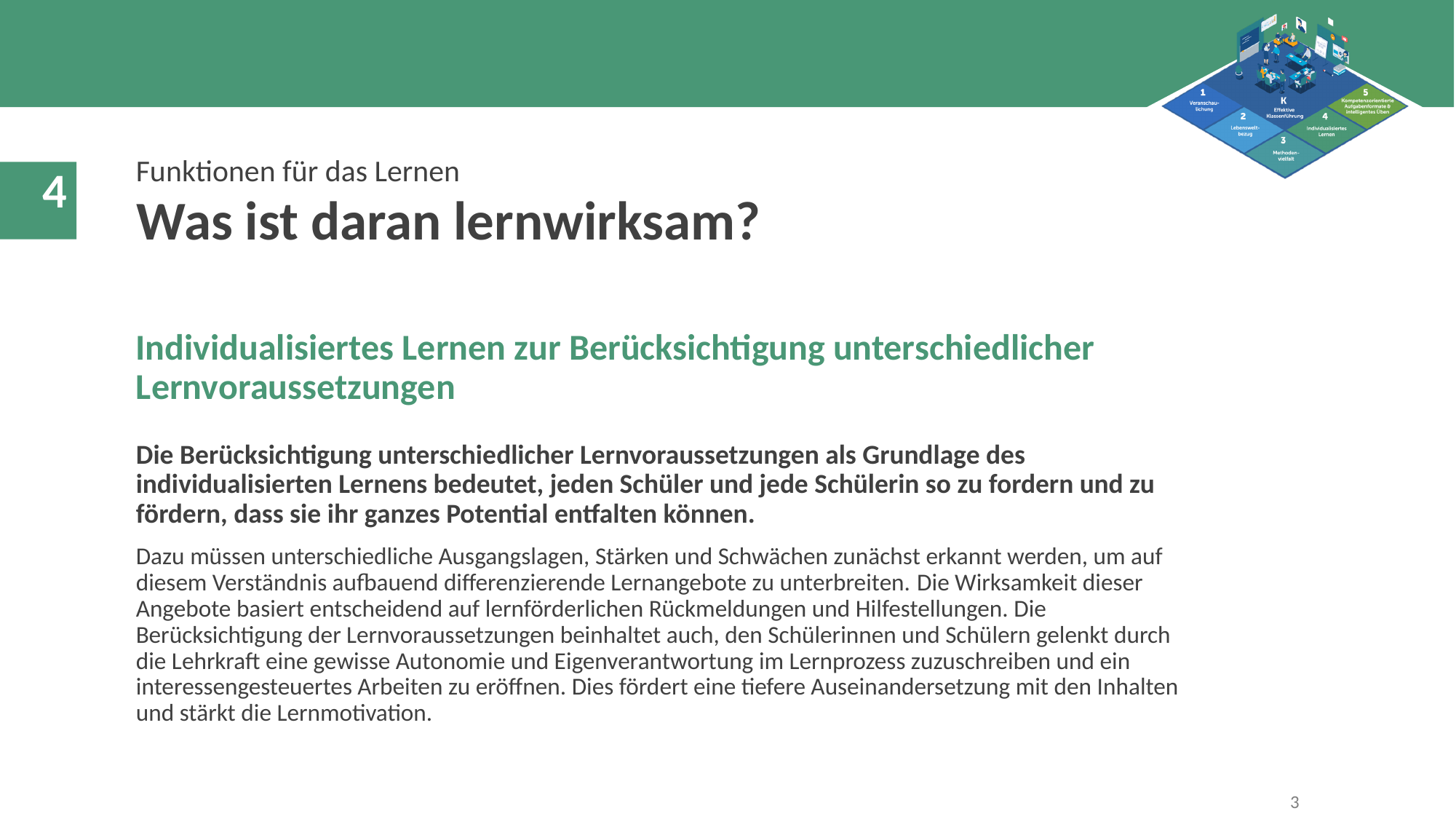

Funktionen für das Lernen
Was ist daran lernwirksam?
Individualisiertes Lernen zur Berücksichtigung unterschiedlicher Lernvoraussetzungen
Die Berücksichtigung unterschiedlicher Lernvoraussetzungen als Grundlage des individualisierten Lernens bedeutet, jeden Schüler und jede Schülerin so zu fordern und zu fördern, dass sie ihr ganzes Potential entfalten können.
Dazu müssen unterschiedliche Ausgangslagen, Stärken und Schwächen zunächst erkannt werden, um auf diesem Verständnis aufbauend differenzierende Lernangebote zu unterbreiten. Die Wirksamkeit dieser Angebote basiert entscheidend auf lernförderlichen Rückmeldungen und Hilfestellungen. Die Berücksichtigung der Lernvoraussetzungen beinhaltet auch, den Schülerinnen und Schülern gelenkt durch die Lehrkraft eine gewisse Autonomie und Eigenverantwortung im Lernprozess zuzuschreiben und ein interessengesteuertes Arbeiten zu eröffnen. Dies fördert eine tiefere Auseinandersetzung mit den Inhalten und stärkt die Lernmotivation.

3